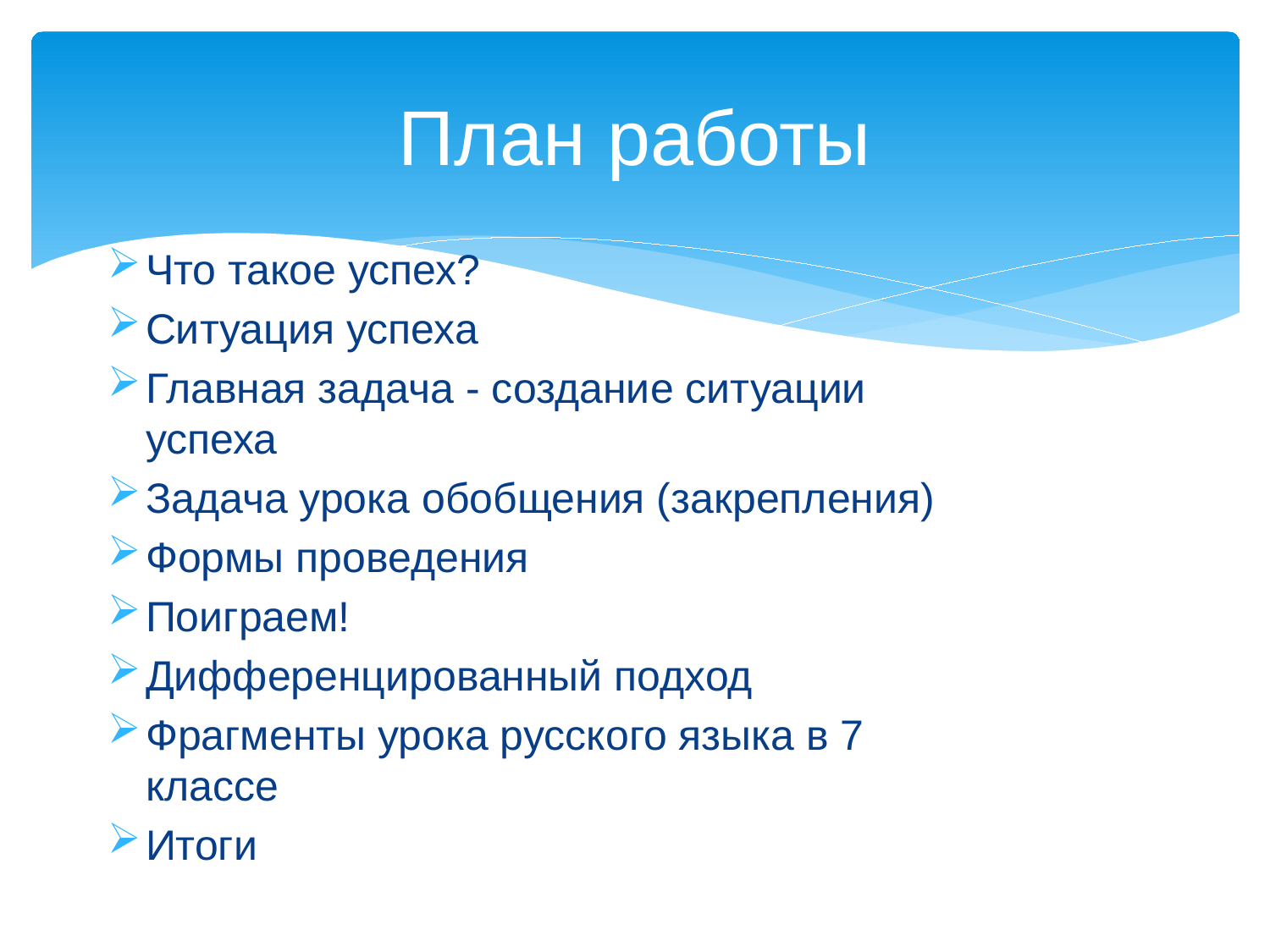

# План работы
Что такое успех?
Ситуация успеха
Главная задача - создание ситуации успеха
Задача урока обобщения (закрепления)
Формы проведения
Поиграем!
Дифференцированный подход
Фрагменты урока русского языка в 7 классе
Итоги